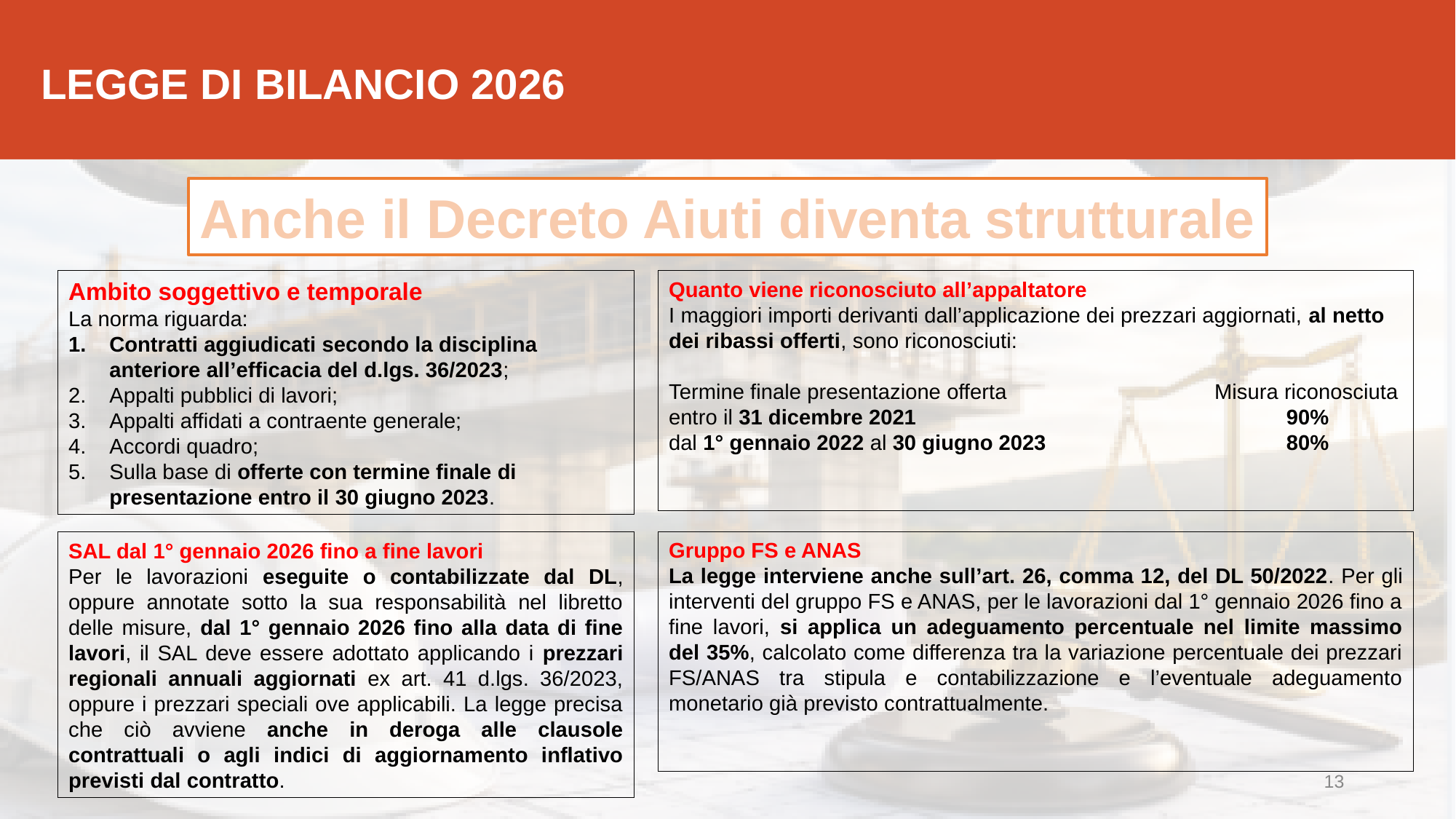

# LEGGE DI BILANCIO 2026

Anche il Decreto Aiuti diventa strutturale
Ambito soggettivo e temporale
La norma riguarda:
Contratti aggiudicati secondo la disciplina anteriore all’efficacia del d.lgs. 36/2023;
Appalti pubblici di lavori;
Appalti affidati a contraente generale;
Accordi quadro;
Sulla base di offerte con termine finale di presentazione entro il 30 giugno 2023.
Quanto viene riconosciuto all’appaltatore
I maggiori importi derivanti dall’applicazione dei prezzari aggiornati, al netto dei ribassi offerti, sono riconosciuti:

Termine finale presentazione offerta		Misura riconosciuta
entro il 31 dicembre 2021			            90%
dal 1° gennaio 2022 al 30 giugno 2023		            80%

Gruppo FS e ANAS
La legge interviene anche sull’art. 26, comma 12, del DL 50/2022. Per gli interventi del gruppo FS e ANAS, per le lavorazioni dal 1° gennaio 2026 fino a fine lavori, si applica un adeguamento percentuale nel limite massimo del 35%, calcolato come differenza tra la variazione percentuale dei prezzari FS/ANAS tra stipula e contabilizzazione e l’eventuale adeguamento monetario già previsto contrattualmente.

SAL dal 1° gennaio 2026 fino a fine lavori
Per le lavorazioni eseguite o contabilizzate dal DL, oppure annotate sotto la sua responsabilità nel libretto delle misure, dal 1° gennaio 2026 fino alla data di fine lavori, il SAL deve essere adottato applicando i prezzari regionali annuali aggiornati ex art. 41 d.lgs. 36/2023, oppure i prezzari speciali ove applicabili. La legge precisa che ciò avviene anche in deroga alle clausole contrattuali o agli indici di aggiornamento inflativo previsti dal contratto.
13